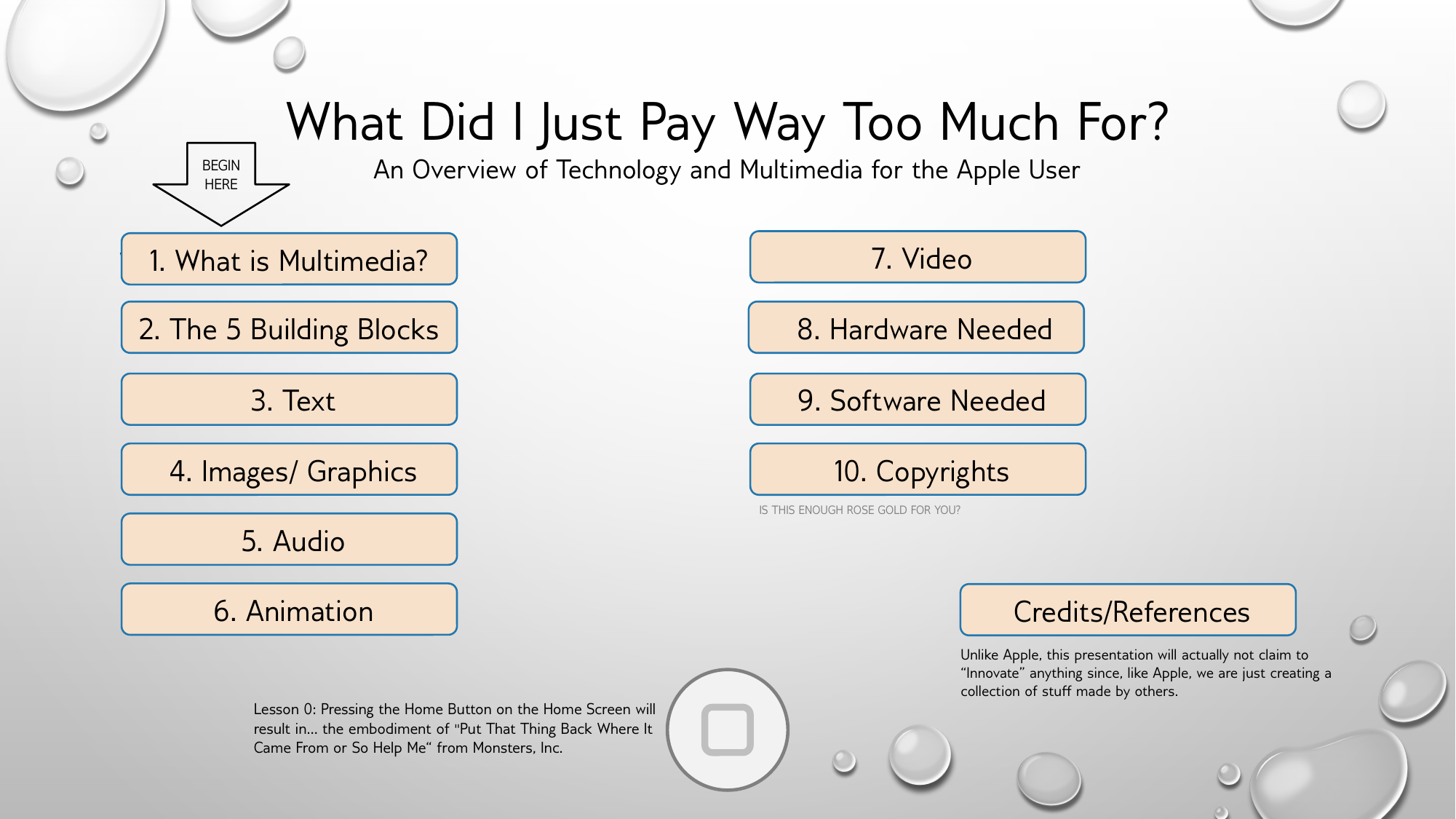

What Did I Just Pay Way Too Much For?
An Overview of Technology and Multimedia for the Apple User
BEGIN
HERE
What is Multimedia?

 7. Video
1. What is Multimedia?
2. The 5 Building Blocks
  8. Hardware Needed
 3. Text
 9. Software Needed
 4. Images/ Graphics
 10. Copyrights
IS THIS ENOUGH ROSE GOLD FOR YOU?
 5. Audio
 6. Animation
 Credits/References
Unlike Apple, this presentation will actually not claim to “Innovate” anything since, like Apple, we are just creating a collection of stuff made by others.

Lesson 0: Pressing the Home Button on the Home Screen will result in… the embodiment of "Put That Thing Back Where It Came From or So Help Me“ from Monsters, Inc.